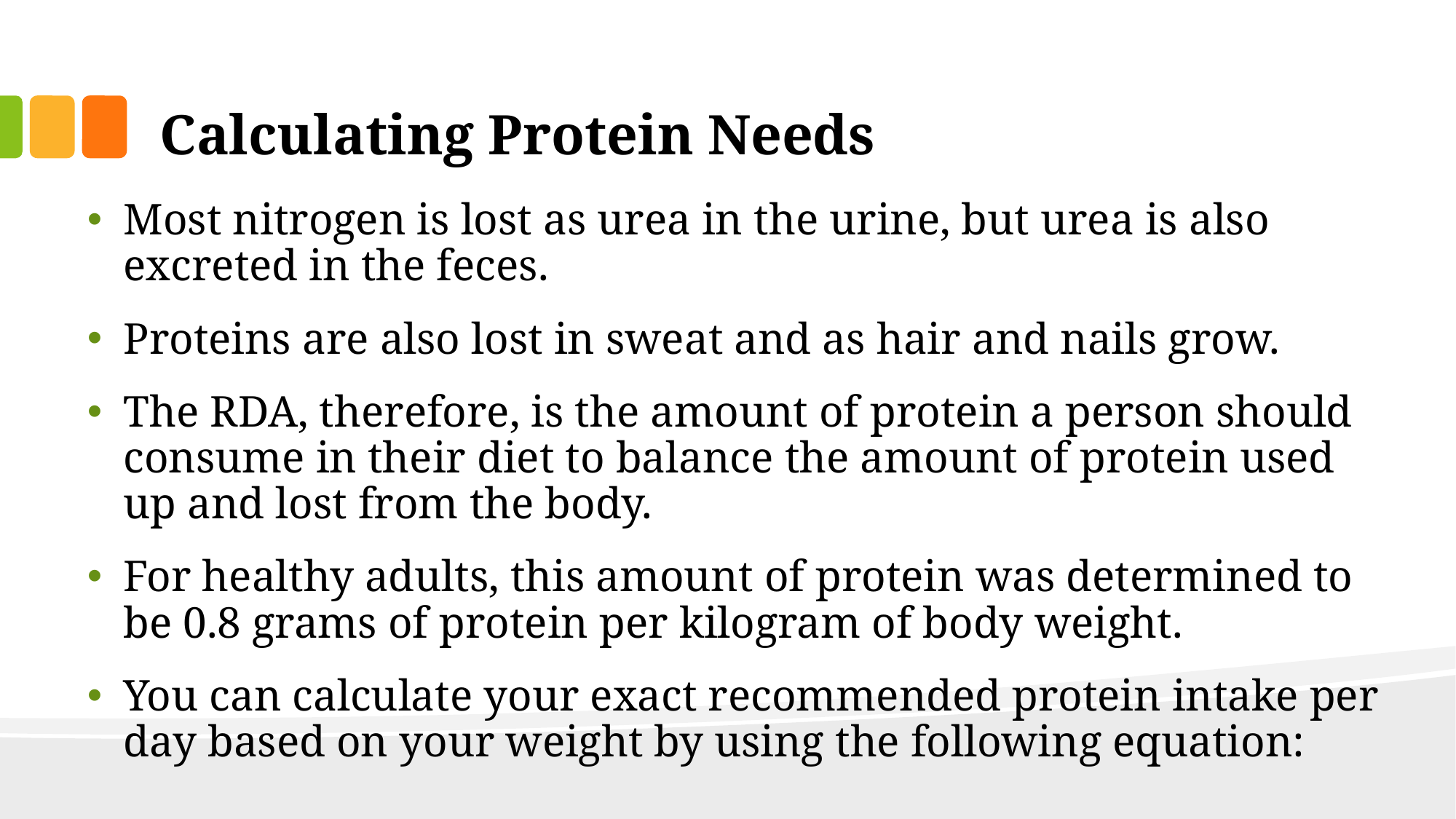

# Calculating Protein Needs
Most nitrogen is lost as urea in the urine, but urea is also excreted in the feces.
Proteins are also lost in sweat and as hair and nails grow.
The RDA, therefore, is the amount of protein a person should consume in their diet to balance the amount of protein used up and lost from the body.
For healthy adults, this amount of protein was determined to be 0.8 grams of protein per kilogram of body weight.
You can calculate your exact recommended protein intake per day based on your weight by using the following equation: